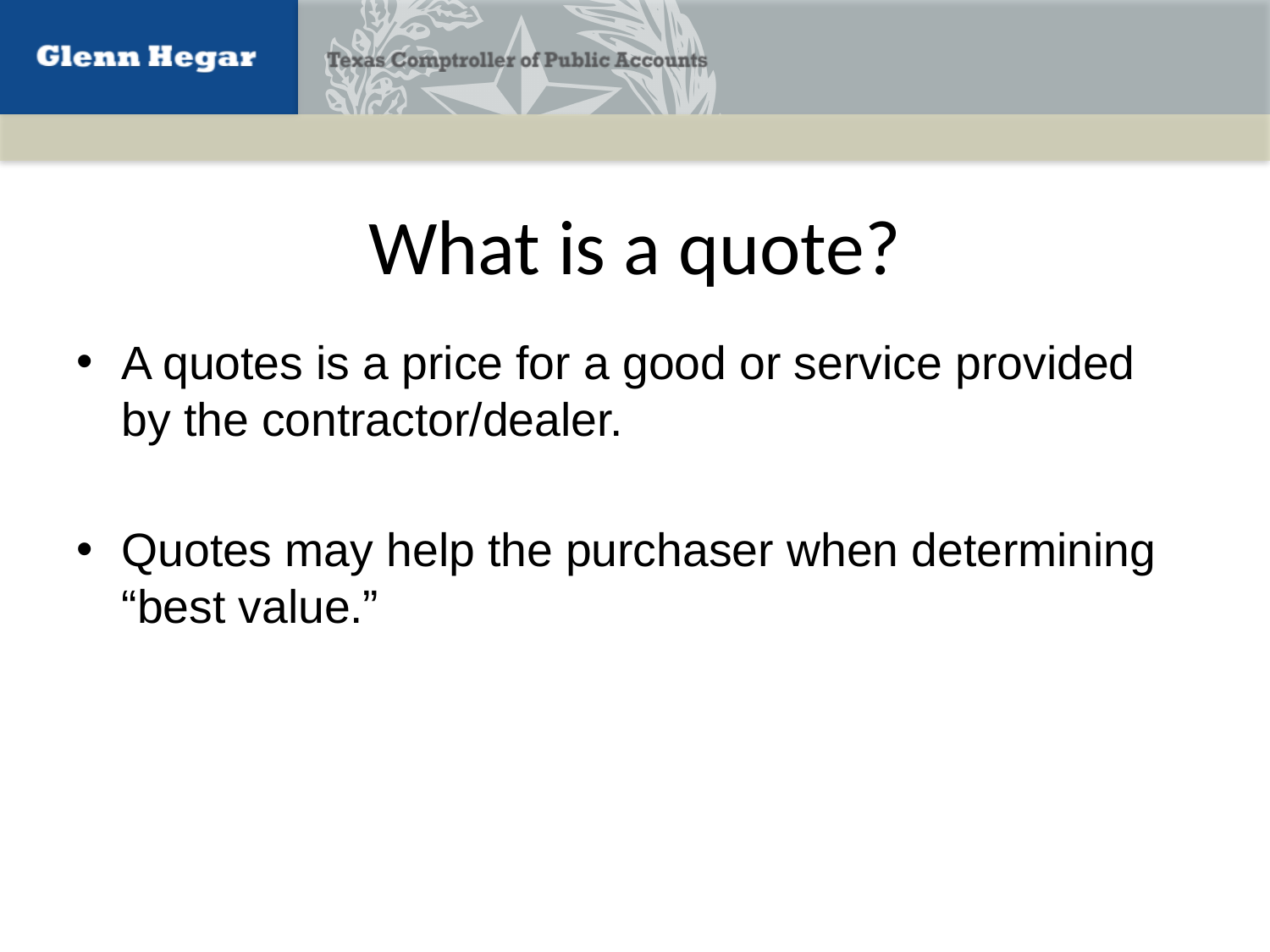

# What is a quote?
A quotes is a price for a good or service provided by the contractor/dealer.

Quotes may help the purchaser when determining “best value.”